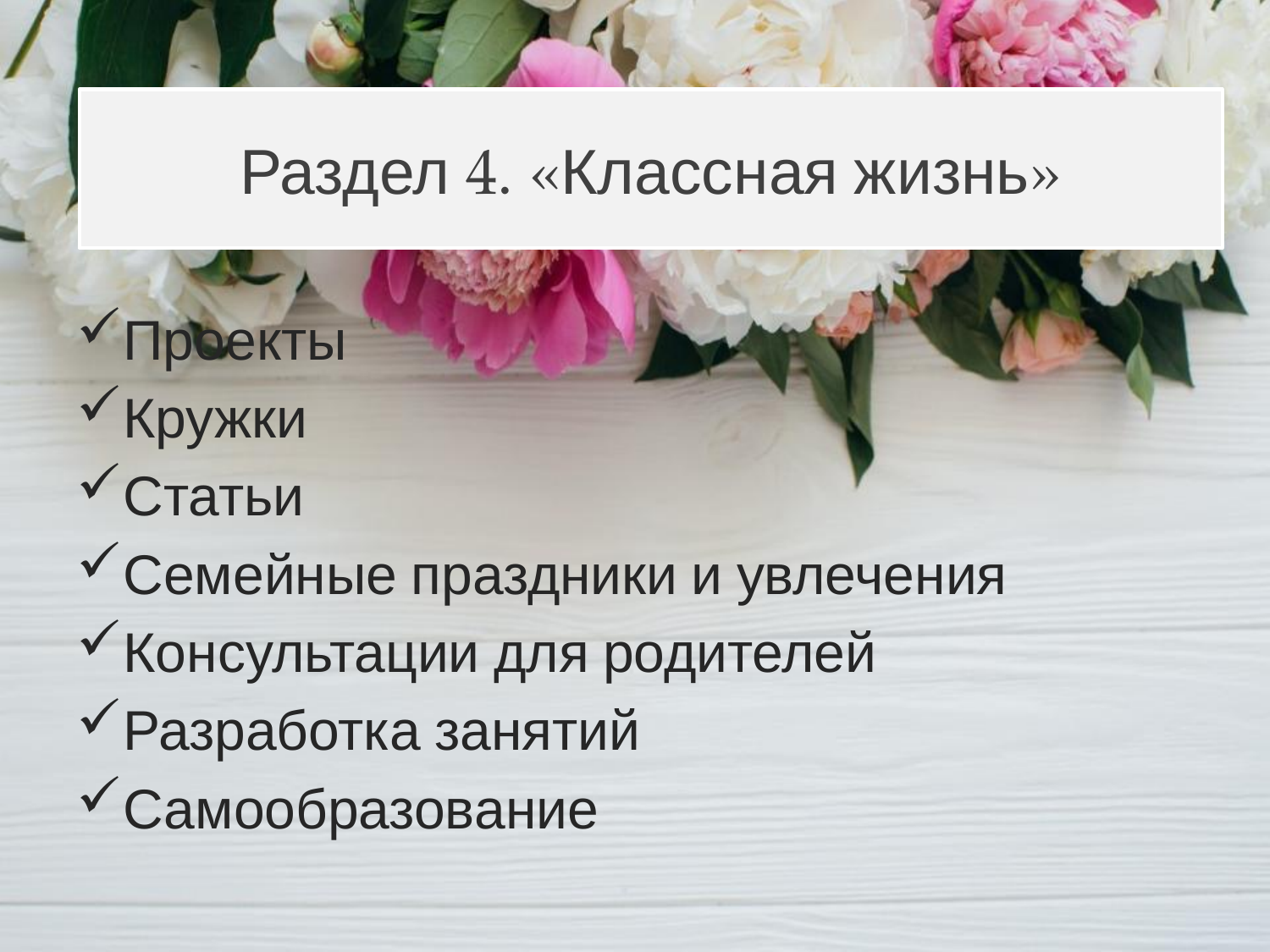

# Раздел 4. «Классная жизнь»
Проекты
Кружки
Статьи
Семейные праздники и увлечения
Консультации для родителей
Разработка занятий
Самообразование